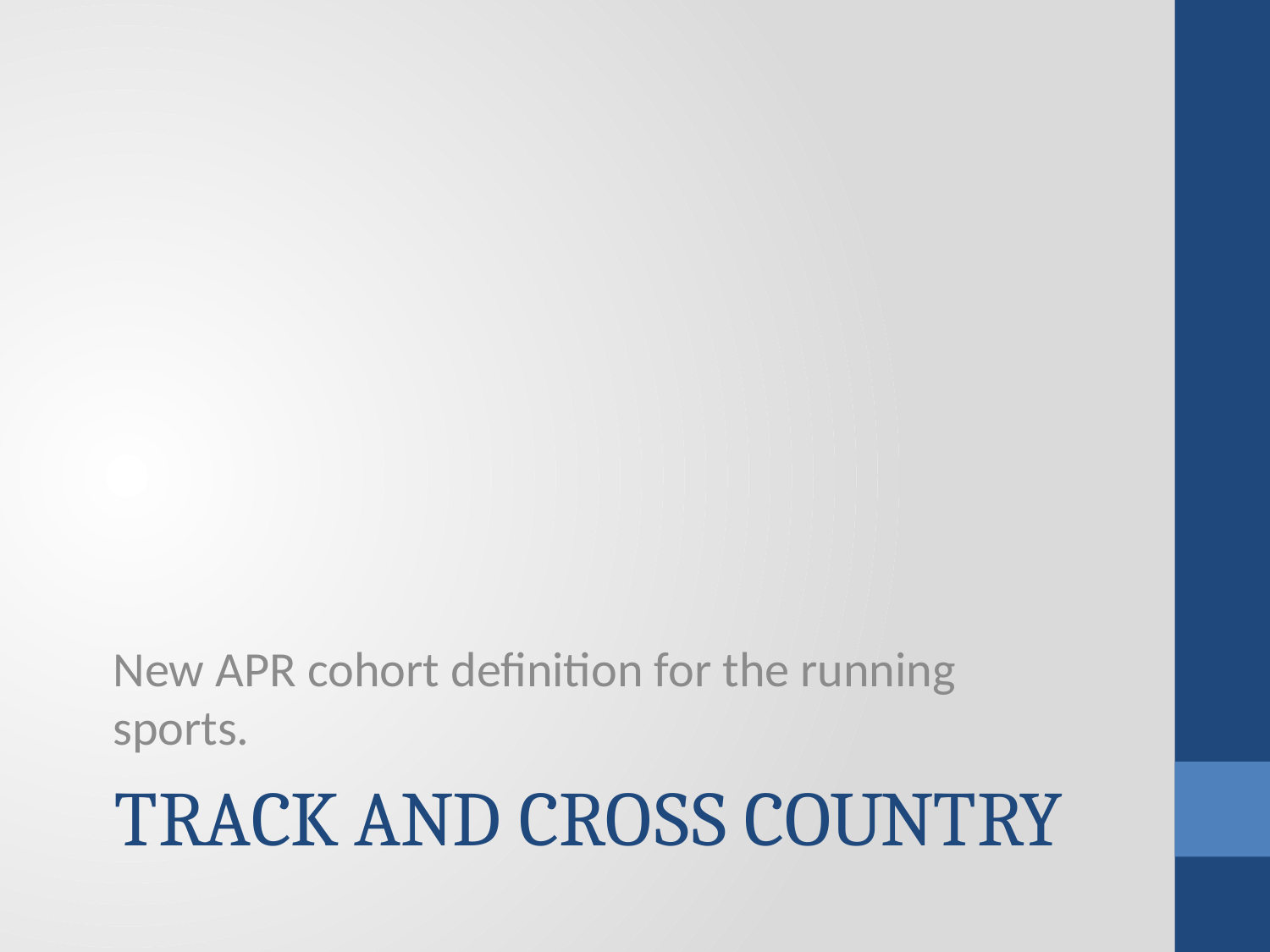

New APR cohort definition for the running sports.
# Track and cross country